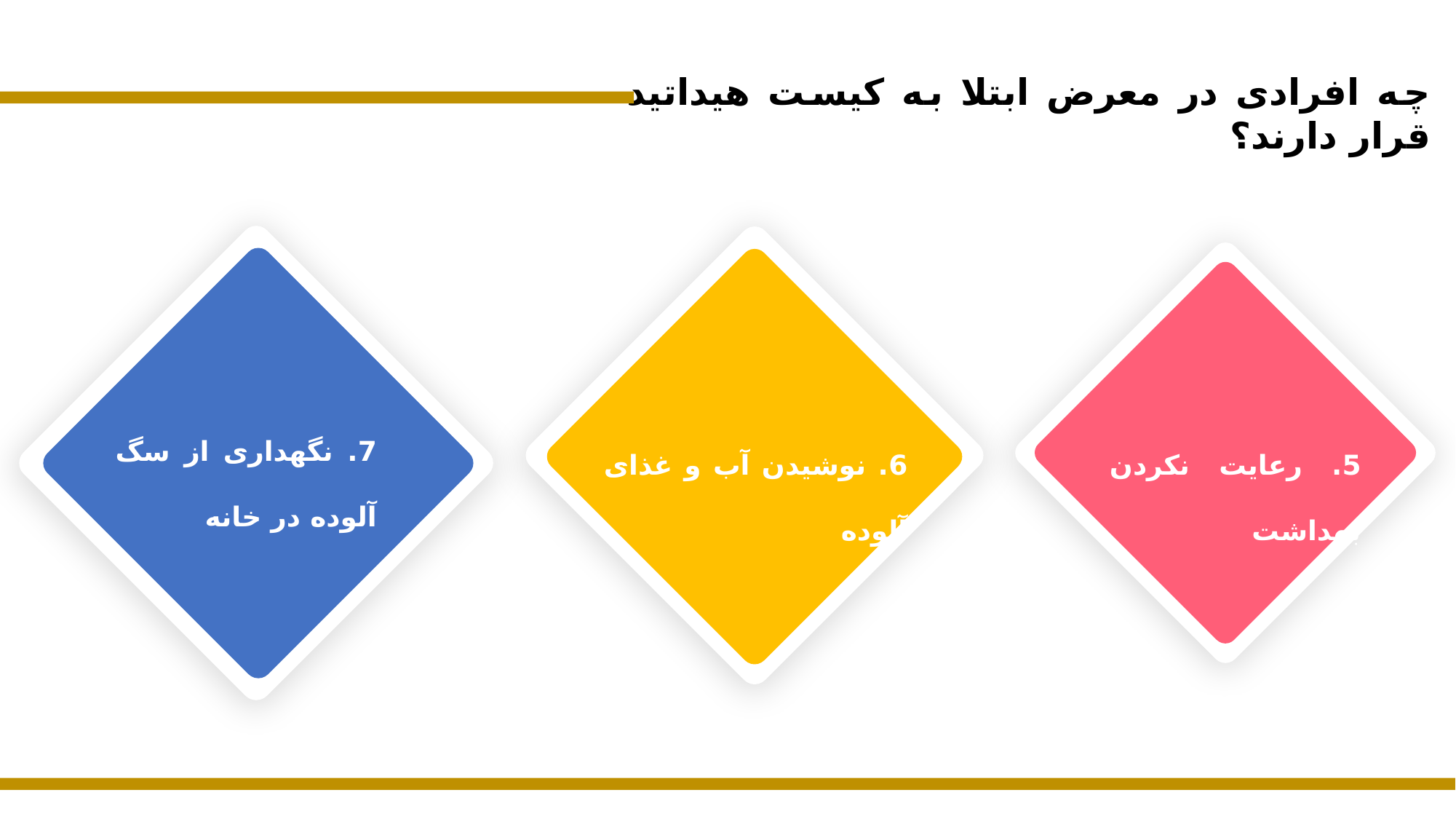

چه افرادی در معرض ابتلا به کیست هیداتید قرار دارند؟

7. نگهداری از سگ آلوده در خانه
6. نوشیدن آب و غذای آلوده
5. رعایت نکردن بهداشت